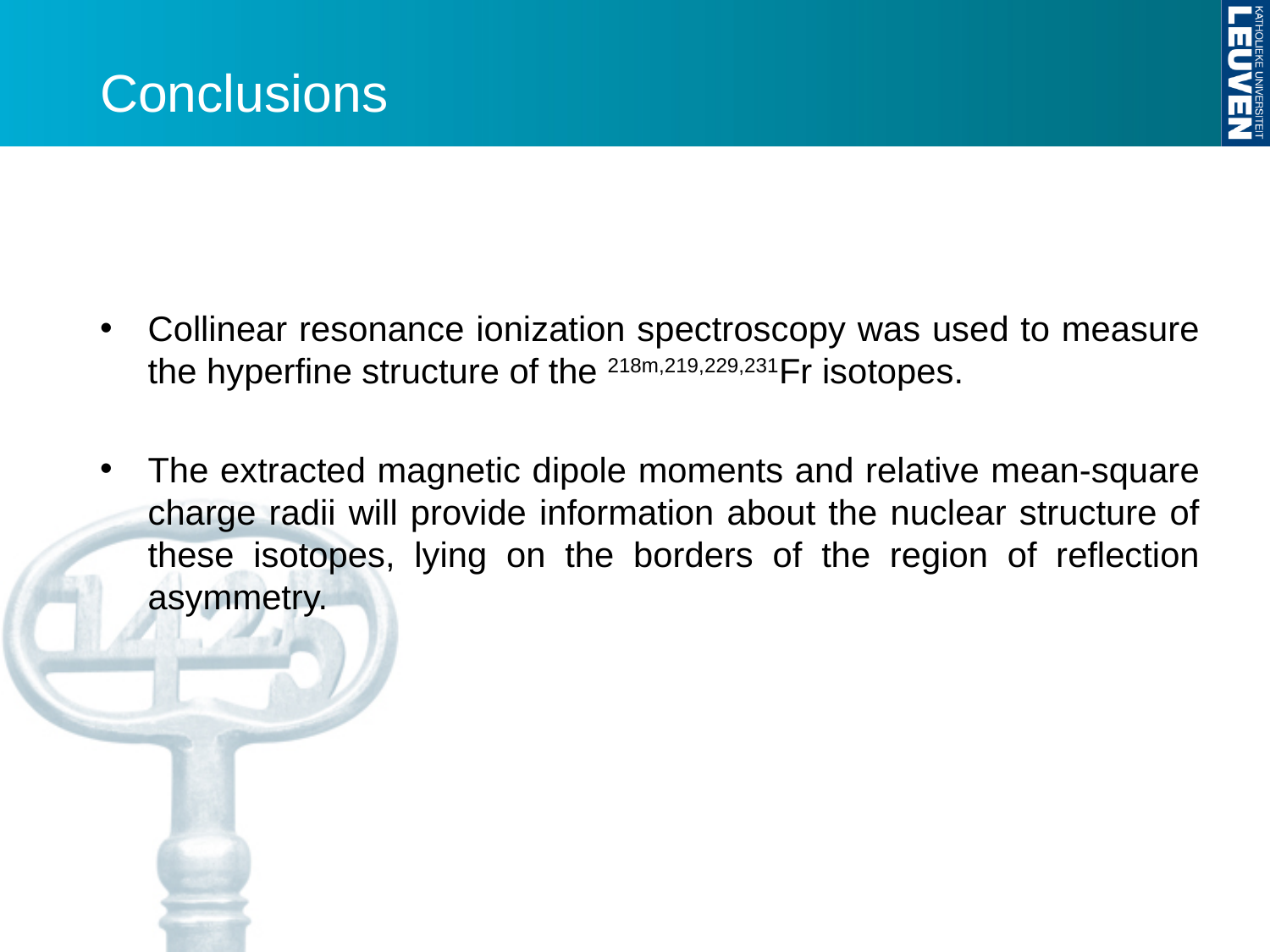

# Conclusions
Collinear resonance ionization spectroscopy was used to measure the hyperfine structure of the 218m,219,229,231Fr isotopes.

The extracted magnetic dipole moments and relative mean-square charge radii will provide information about the nuclear structure of these isotopes, lying on the borders of the region of reflection asymmetry.